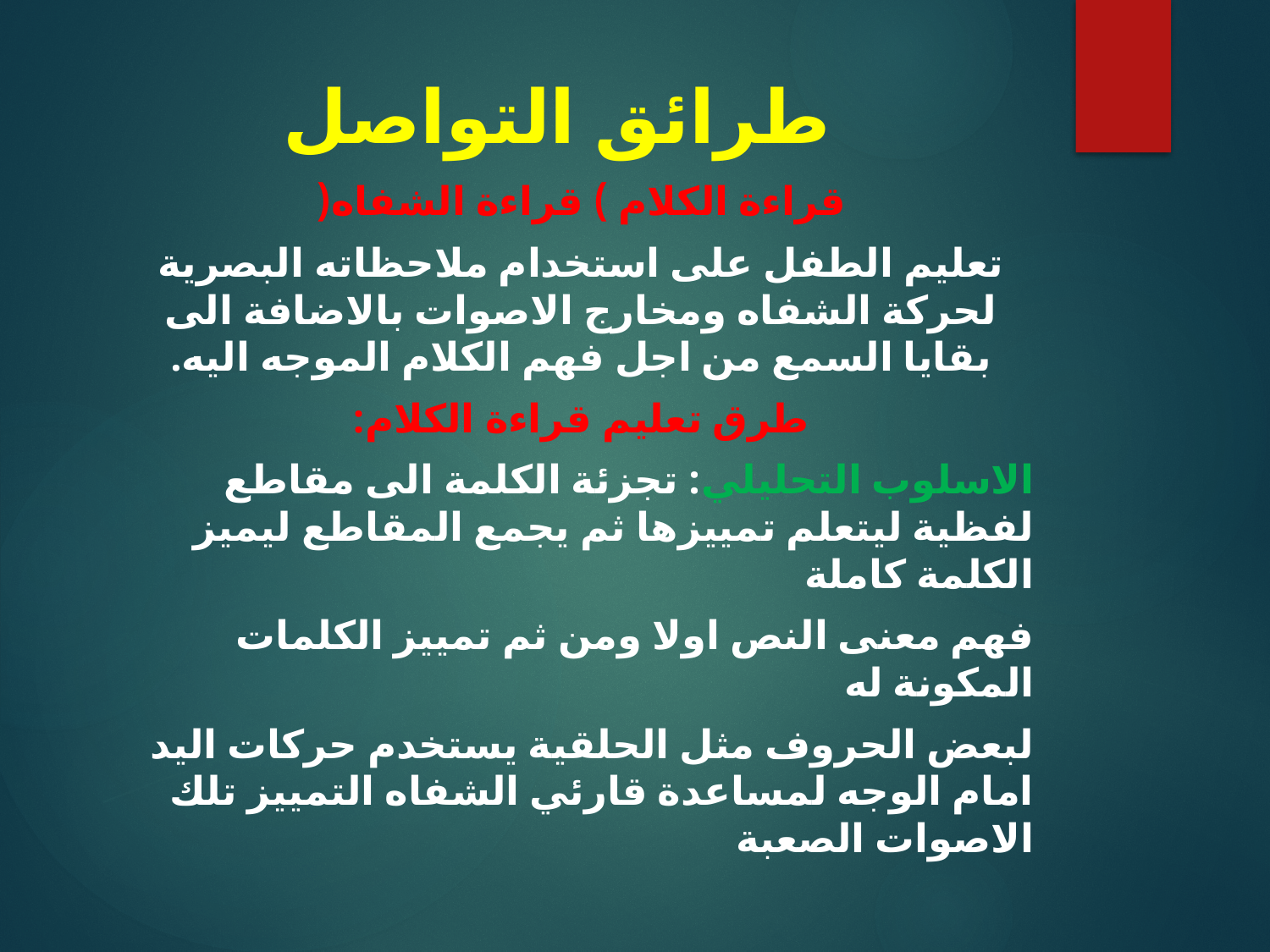

# طرائق التواصل
قراءة الكلام ) قراءة الشفاه(
تعليم الطفل على استخدام ملاحظاته البصرية لحركة الشفاه ومخارج الاصوات بالاضافة الى بقايا السمع من اجل فهم الكلام الموجه اليه.
طرق تعليم قراءة الكلام:
الاسلوب التحليلي: تجزئة الكلمة الى مقاطع لفظية ليتعلم تمييزها ثم يجمع المقاطع ليميز الكلمة كاملة
فهم معنى النص اولا ومن ثم تمييز الكلمات المكونة له
لبعض الحروف مثل الحلقية يستخدم حركات اليد امام الوجه لمساعدة قارئي الشفاه التمييز تلك الاصوات الصعبة